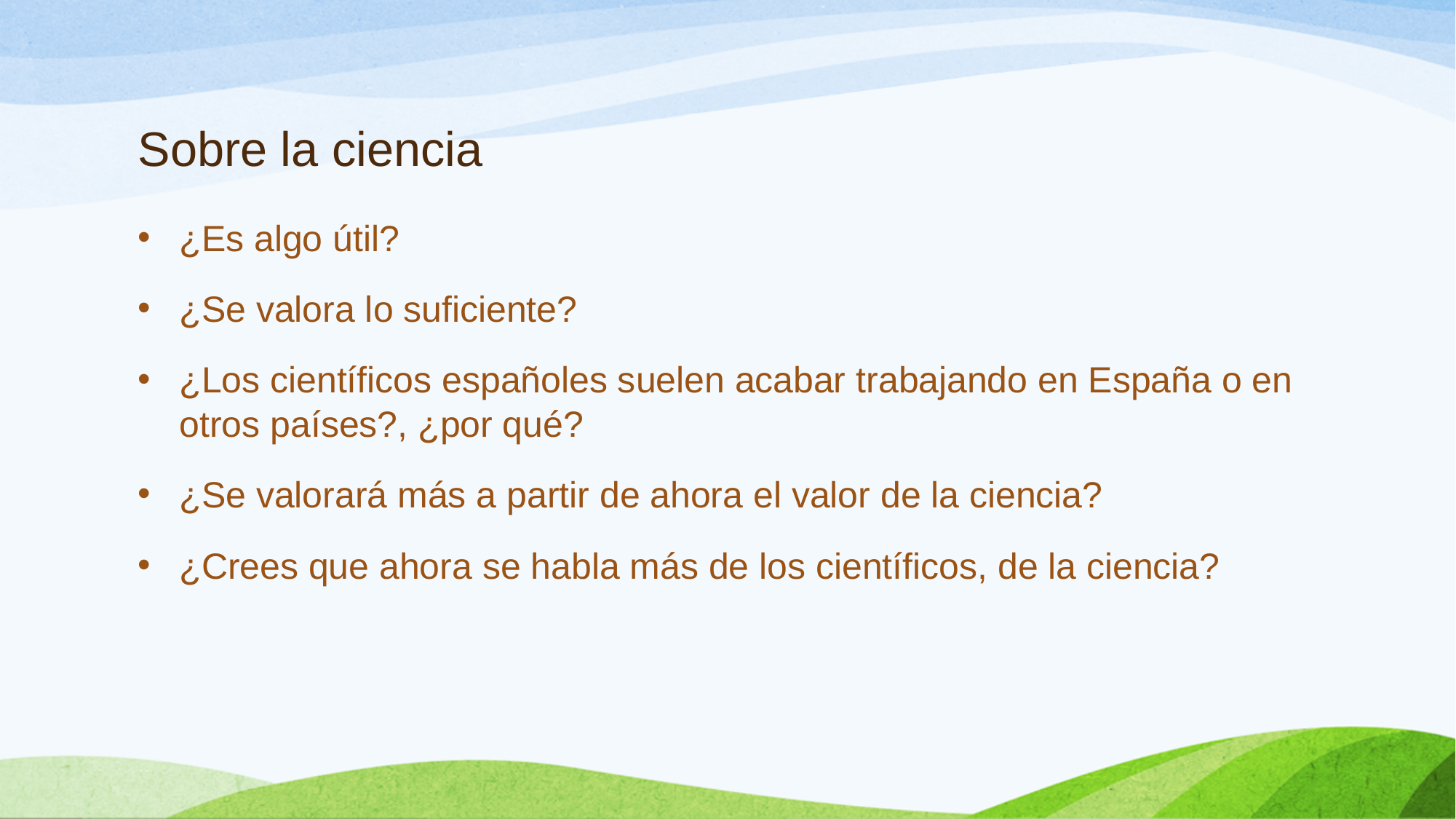

# Sobre la ciencia
¿Es algo útil?
¿Se valora lo suficiente?
¿Los científicos españoles suelen acabar trabajando en España o en otros países?, ¿por qué?
¿Se valorará más a partir de ahora el valor de la ciencia?
¿Crees que ahora se habla más de los científicos, de la ciencia?